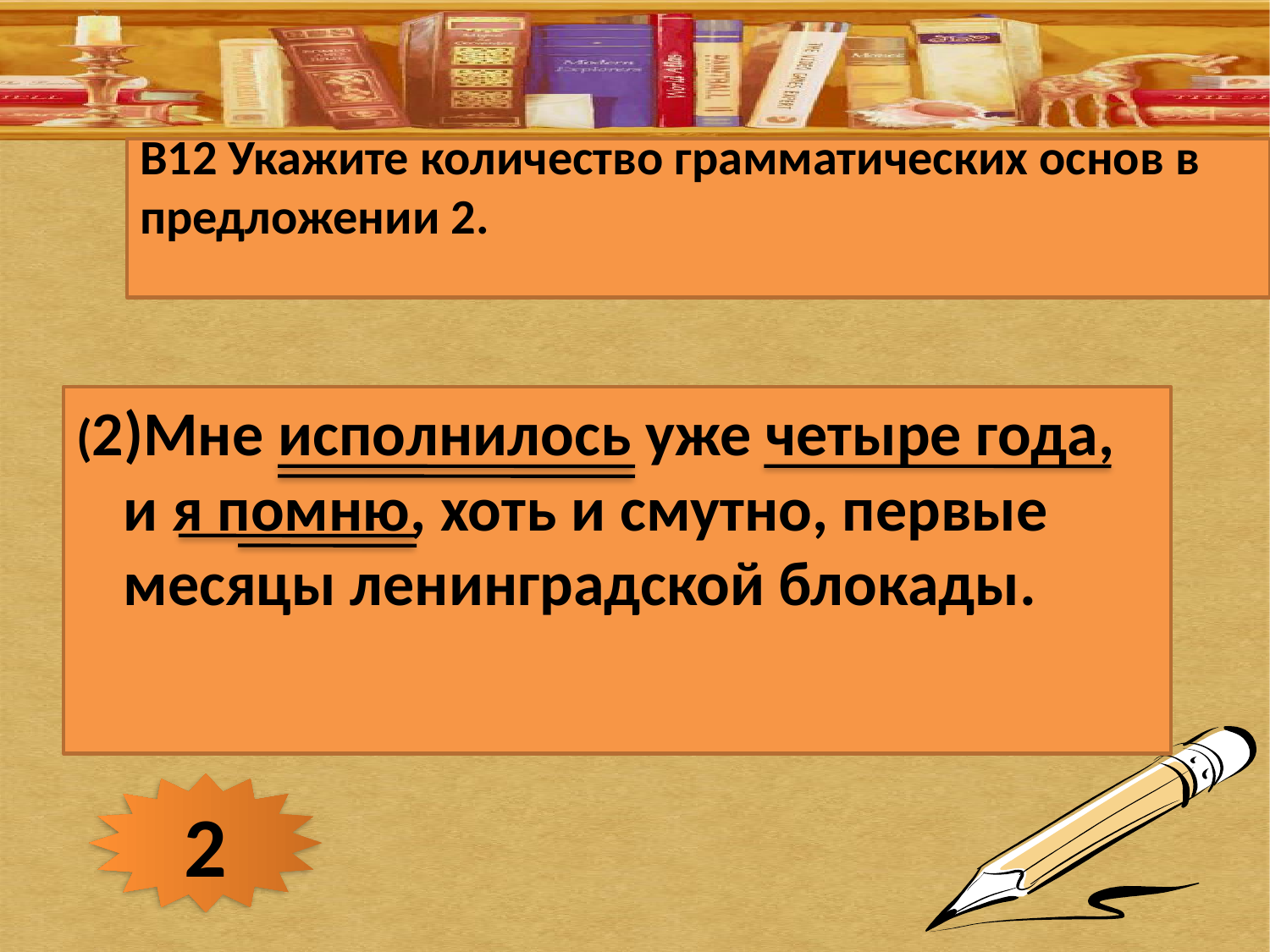

# В12 Укажите количество грамматических основ в предложении 2.
(2)Мне исполнилось уже четыре года, и я помню, хоть и смутно, первые месяцы ленинградской блокады.

2